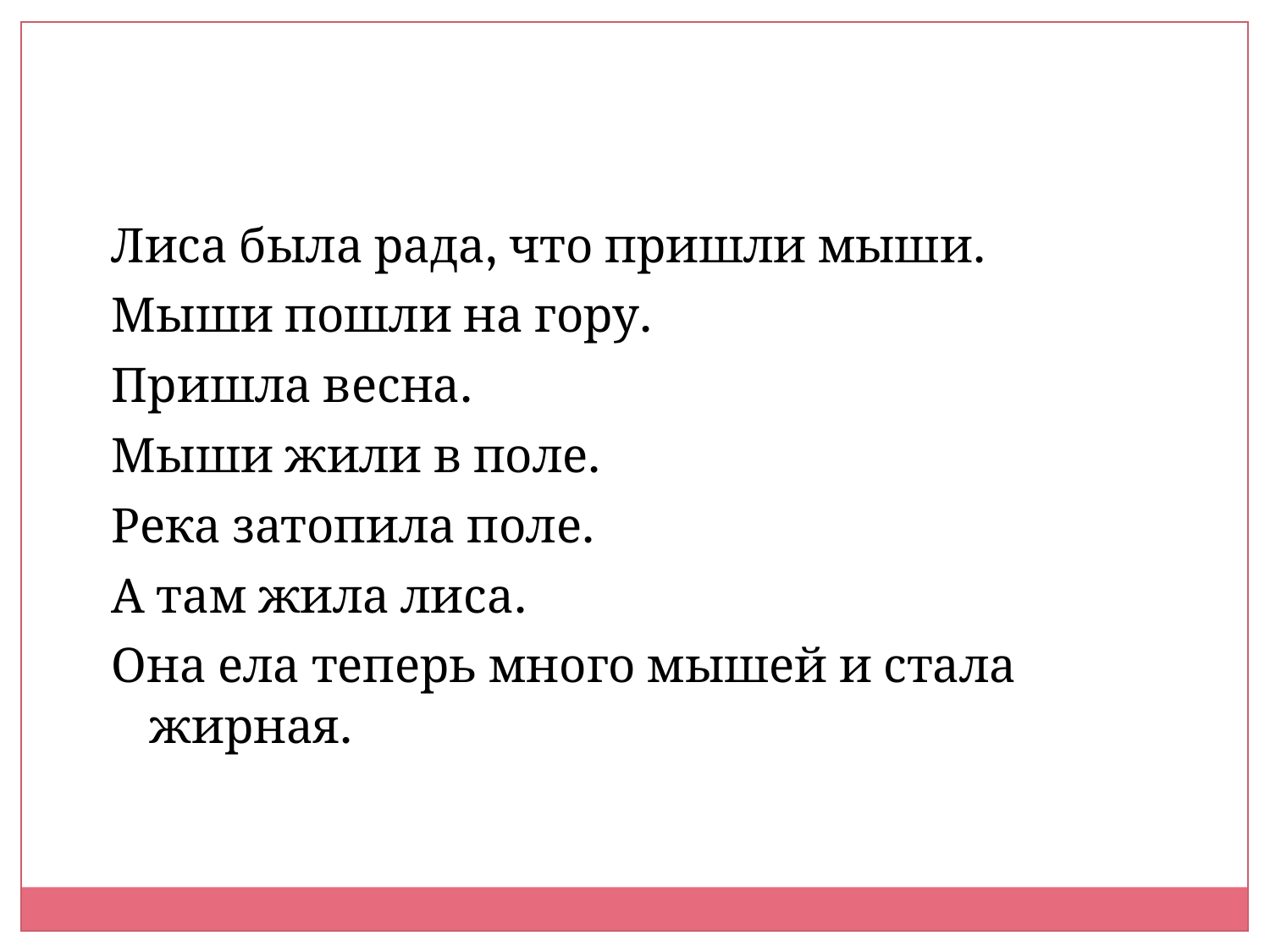

Лиса была рада, что пришли мыши.
Мыши пошли на гору.
Пришла весна.
Мыши жили в поле.
Река затопила поле.
А там жила лиса.
Она ела теперь много мышей и стала жирная.